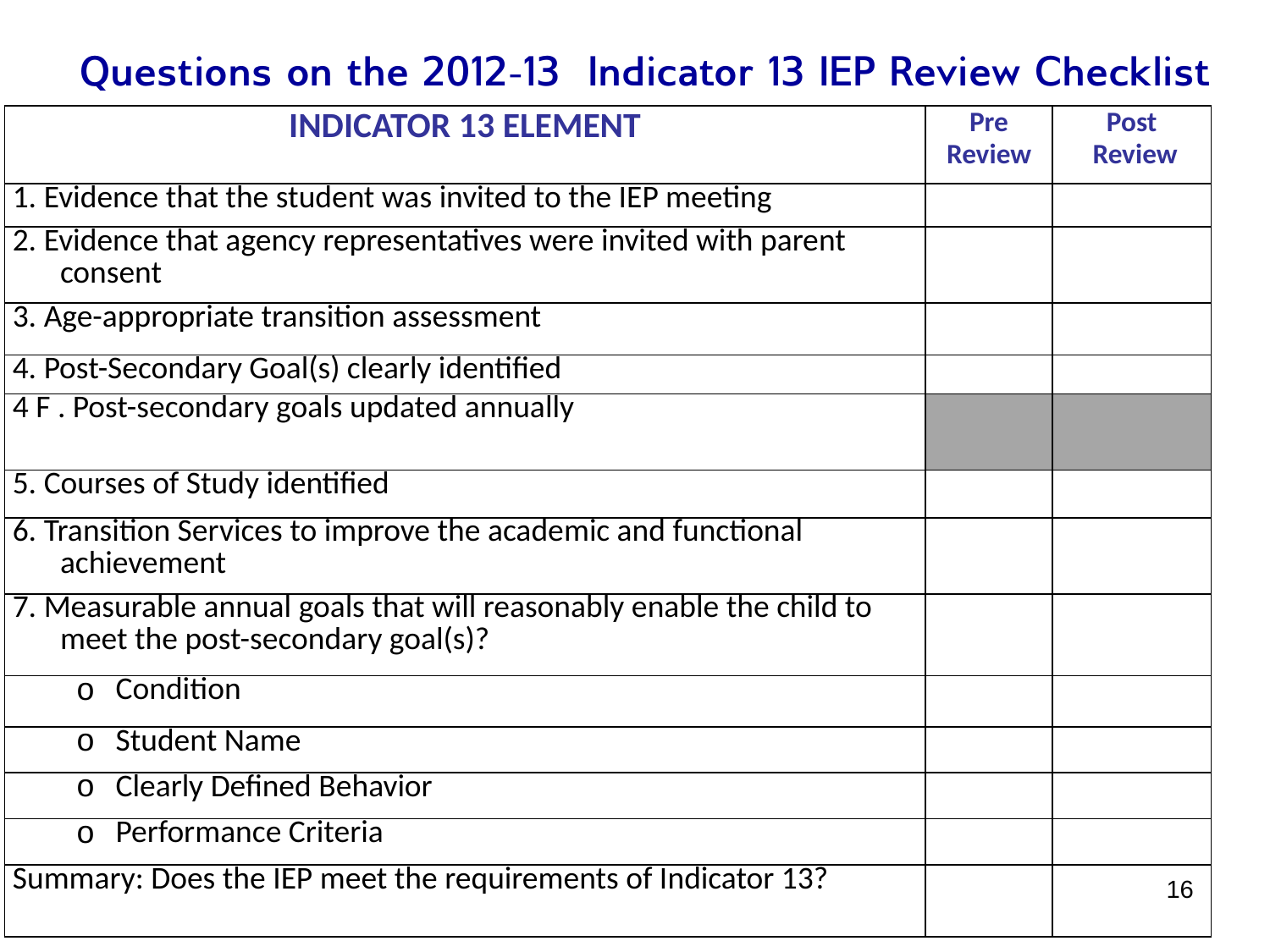

# Questions on the 2012-13  Indicator 13 IEP Review Checklist
| INDICATOR 13 ELEMENT | Pre Review | Post Review |
| --- | --- | --- |
| 1. Evidence that the student was invited to the IEP meeting |  |  |
| 2. Evidence that agency representatives were invited with parent consent |  |  |
| 3. Age-appropriate transition assessment |  |  |
| 4. Post-Secondary Goal(s) clearly identified |  |  |
| 4 F . Post-secondary goals updated annually |  |  |
| 5. Courses of Study identified |  |  |
| 6. Transition Services to improve the academic and functional achievement |  |  |
| 7. Measurable annual goals that will reasonably enable the child to meet the post-secondary goal(s)? |  |  |
| Condition |  |  |
| Student Name |  |  |
| Clearly Defined Behavior |  |  |
| Performance Criteria |  |  |
| Summary: Does the IEP meet the requirements of Indicator 13? |  |  |
16